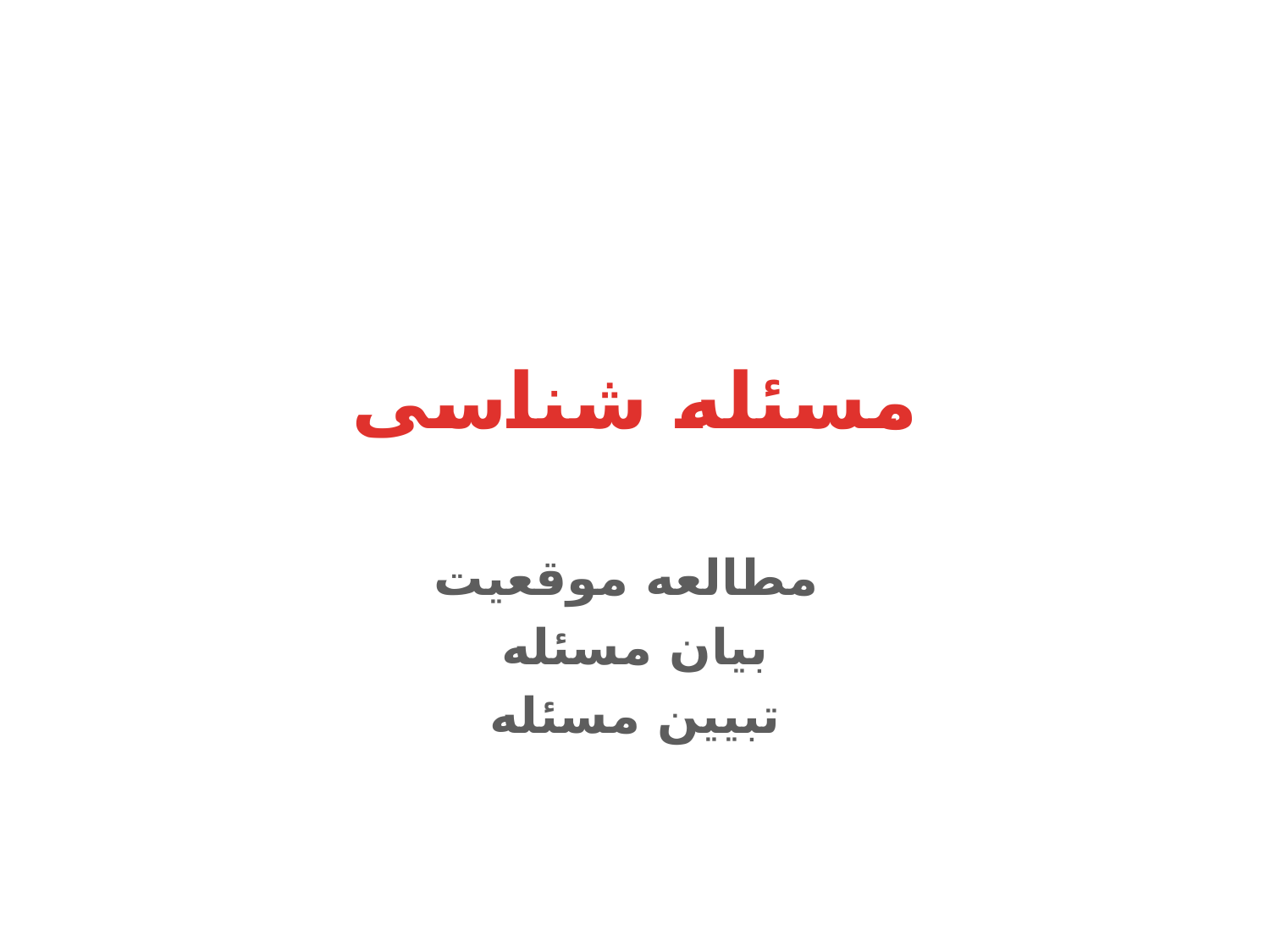

# مسئله شناسی
مطالعه موقعیت
بیان مسئله
تبیین مسئله